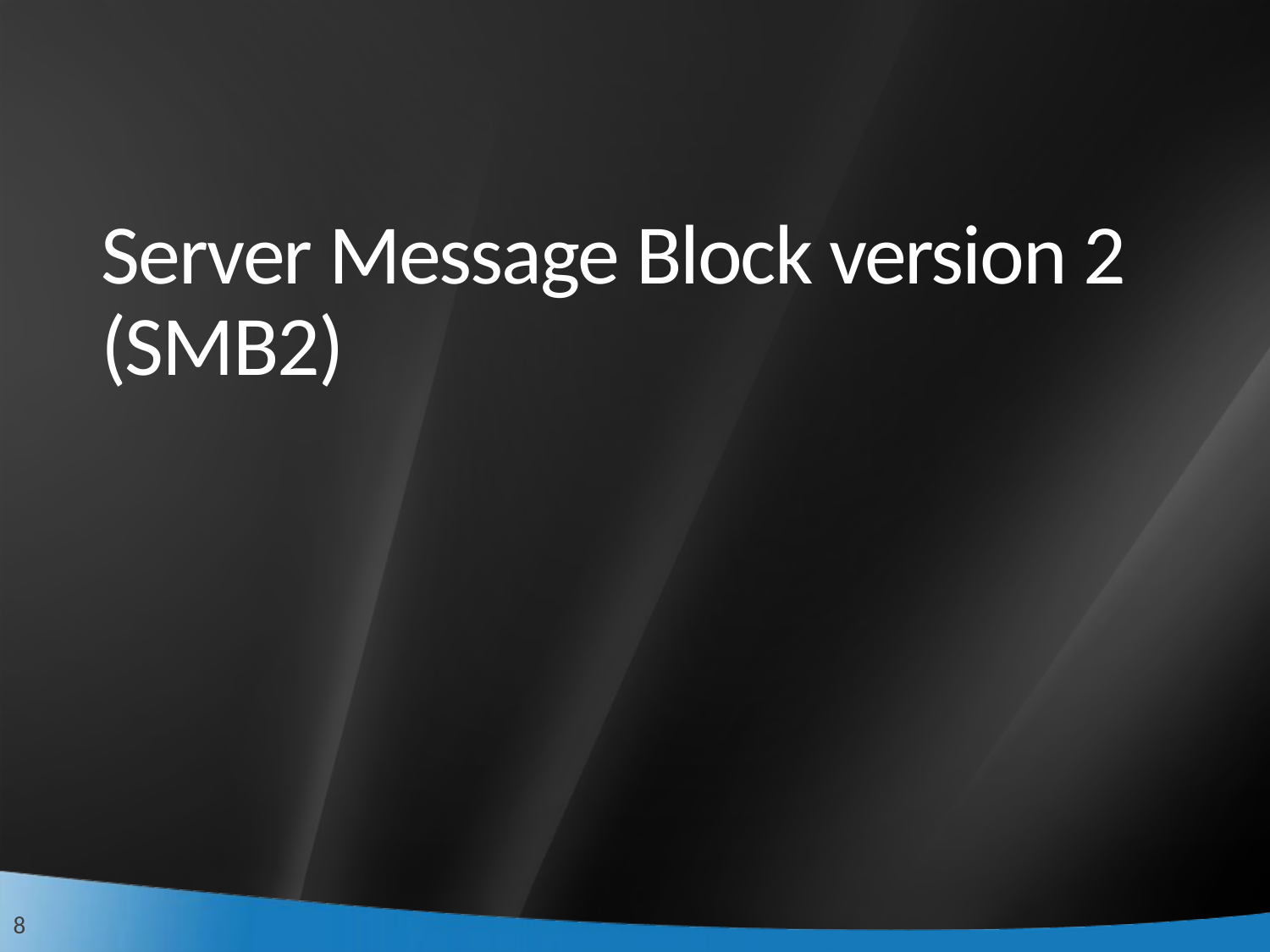

# Server Message Block version 2 (SMB2)